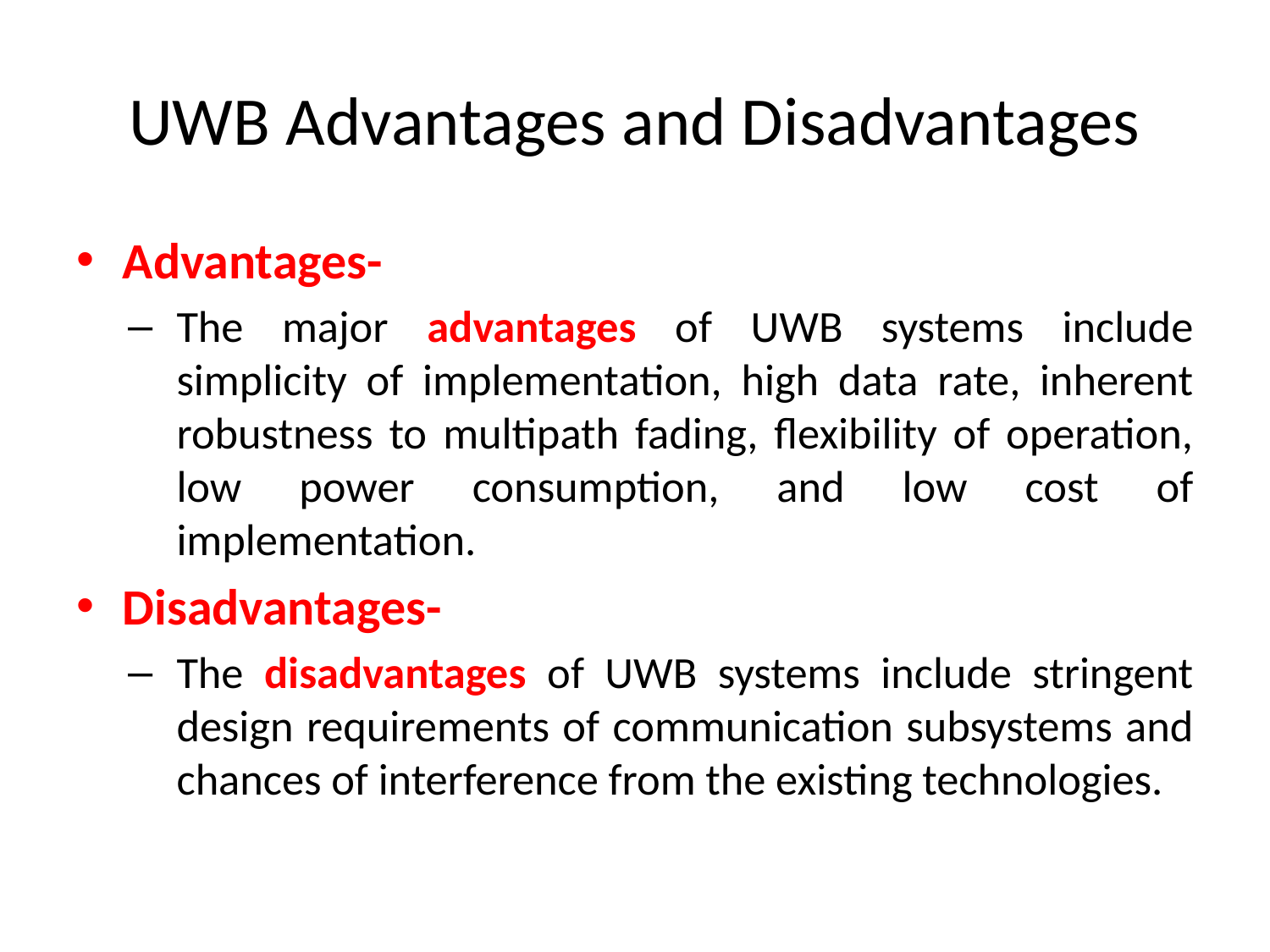

# UWB Advantages and Disadvantages
Advantages-
The major advantages of UWB systems include simplicity of implementation, high data rate, inherent robustness to multipath fading, flexibility of operation, low power consumption, and low cost of implementation.
Disadvantages-
The disadvantages of UWB systems include stringent design requirements of communication subsystems and chances of interference from the existing technologies.